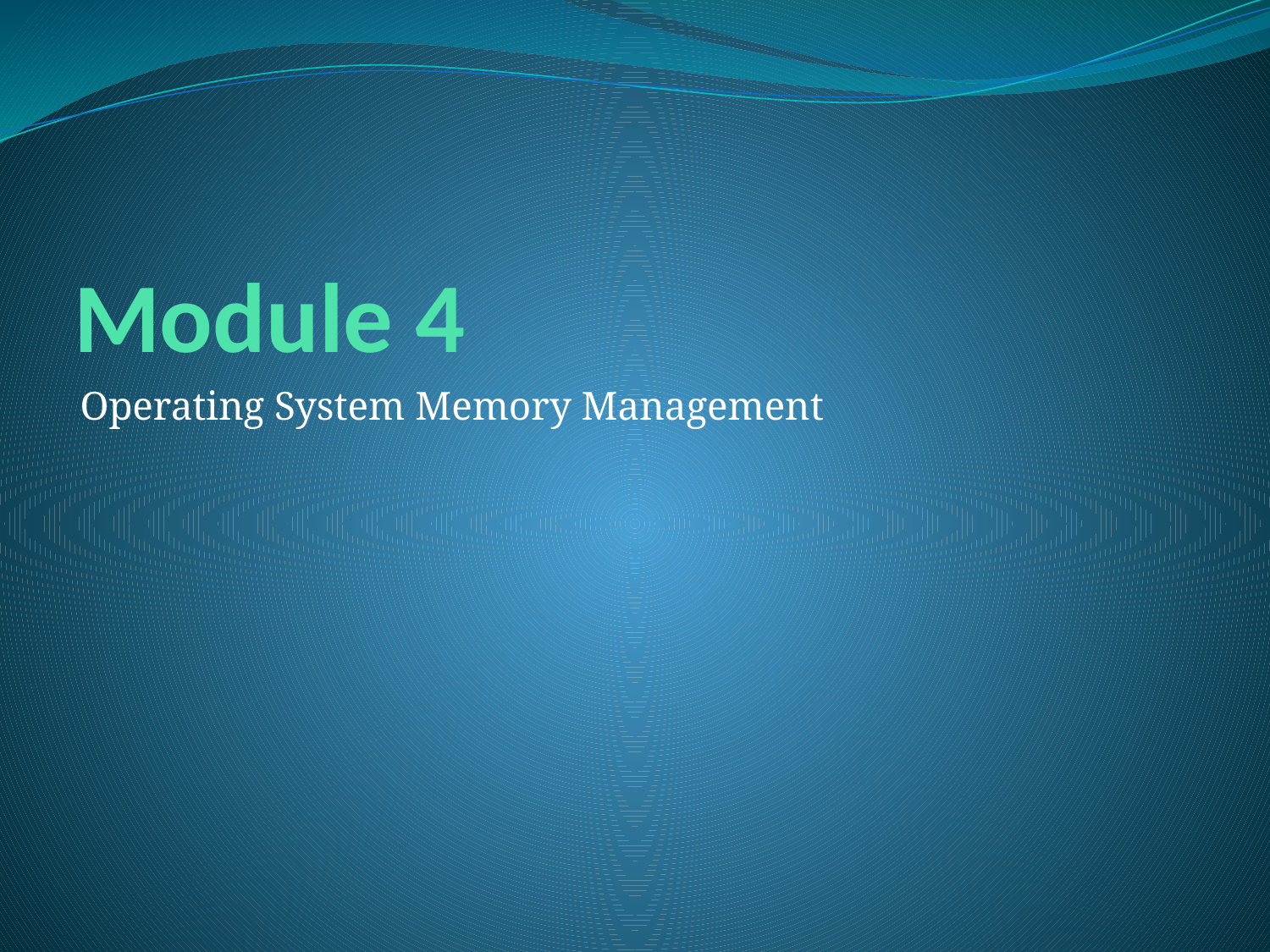

# Module 4
Operating System Memory Management